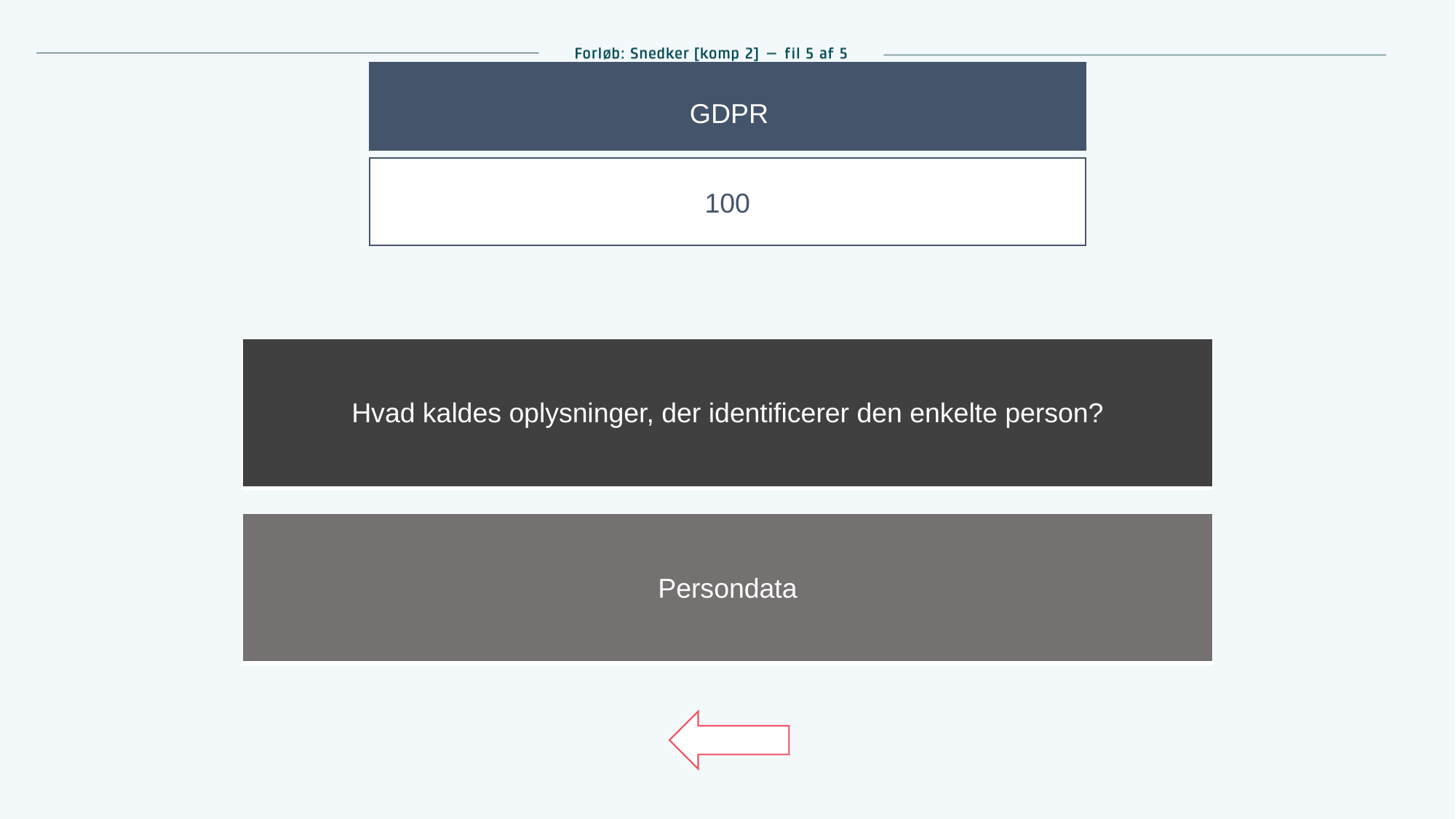

GDPR

100
| Hvad kaldes oplysninger, der identificerer den enkelte person? |
| --- |
| Persondata |
| --- |